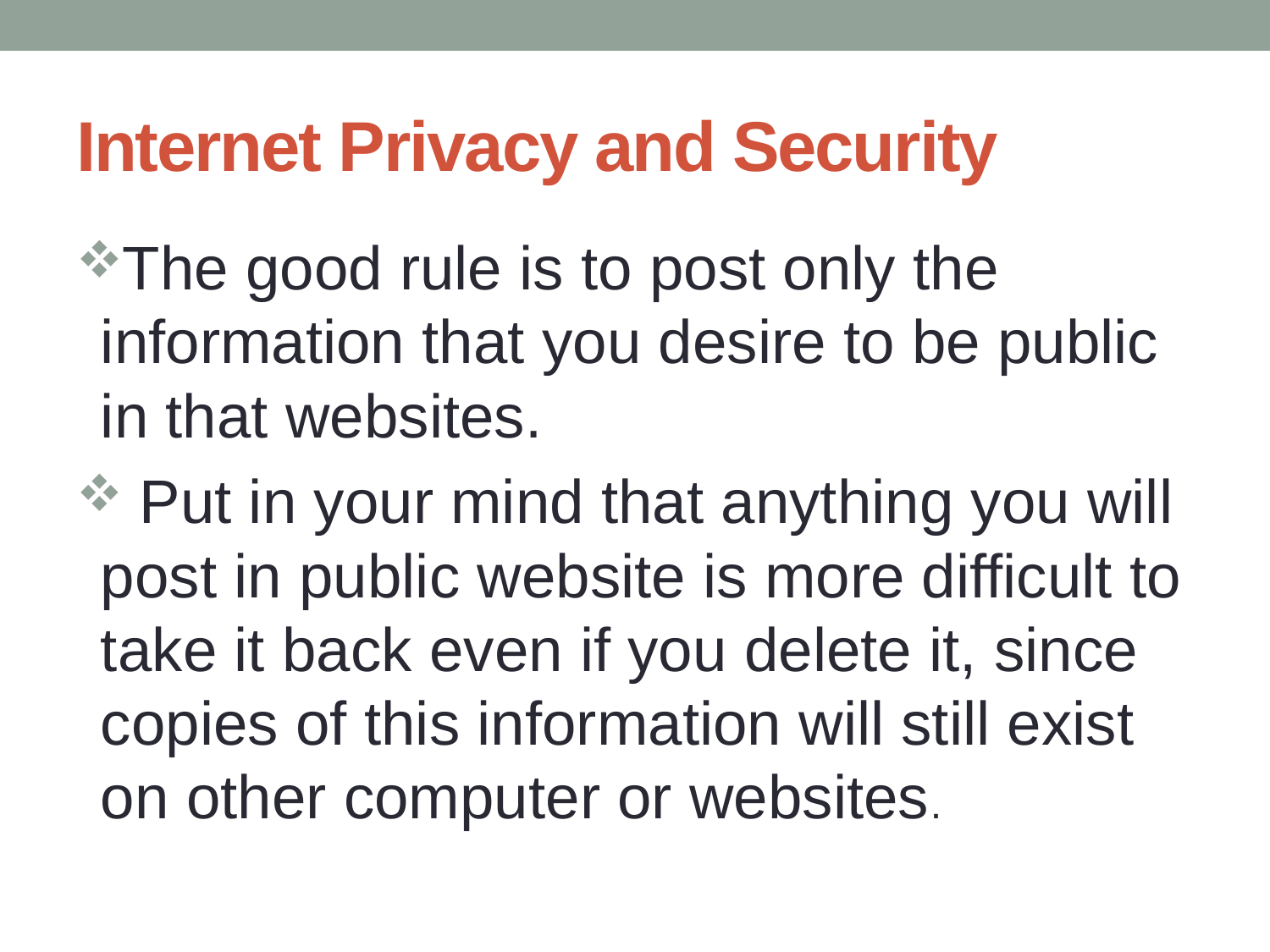

# Internet Privacy and Security
The good rule is to post only the information that you desire to be public in that websites.
 Put in your mind that anything you will post in public website is more difficult to take it back even if you delete it, since copies of this information will still exist on other computer or websites.